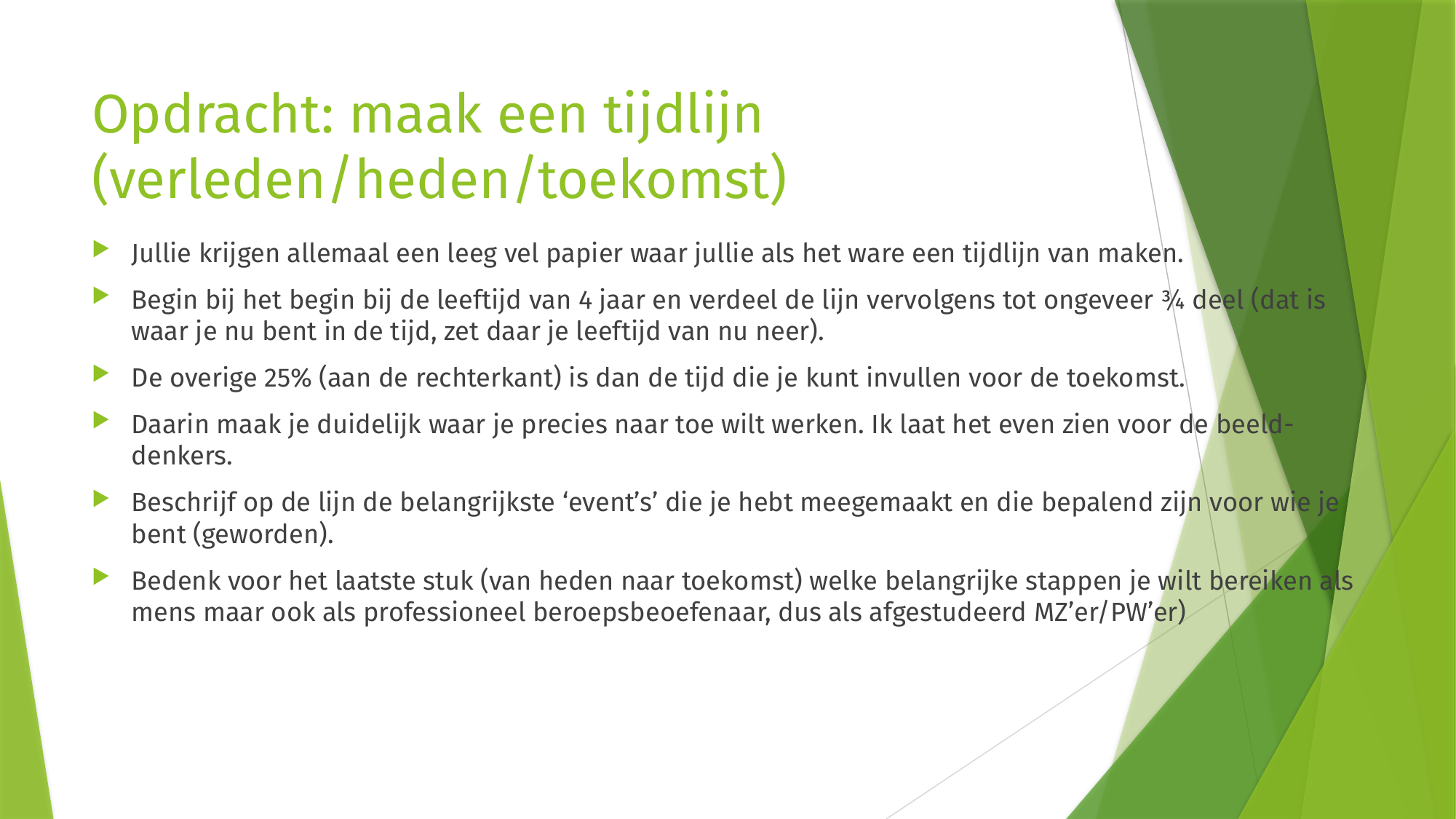

# Opdracht: maak een tijdlijn (verleden/heden/toekomst)
Jullie krijgen allemaal een leeg vel papier waar jullie als het ware een tijdlijn van maken.
Begin bij het begin bij de leeftijd van 4 jaar en verdeel de lijn vervolgens tot ongeveer ¾ deel (dat is waar je nu bent in de tijd, zet daar je leeftijd van nu neer).
De overige 25% (aan de rechterkant) is dan de tijd die je kunt invullen voor de toekomst.
Daarin maak je duidelijk waar je precies naar toe wilt werken. Ik laat het even zien voor de beeld-denkers.
Beschrijf op de lijn de belangrijkste ‘event’s’ die je hebt meegemaakt en die bepalend zijn voor wie je bent (geworden).
Bedenk voor het laatste stuk (van heden naar toekomst) welke belangrijke stappen je wilt bereiken als mens maar ook als professioneel beroepsbeoefenaar, dus als afgestudeerd MZ’er/PW’er)